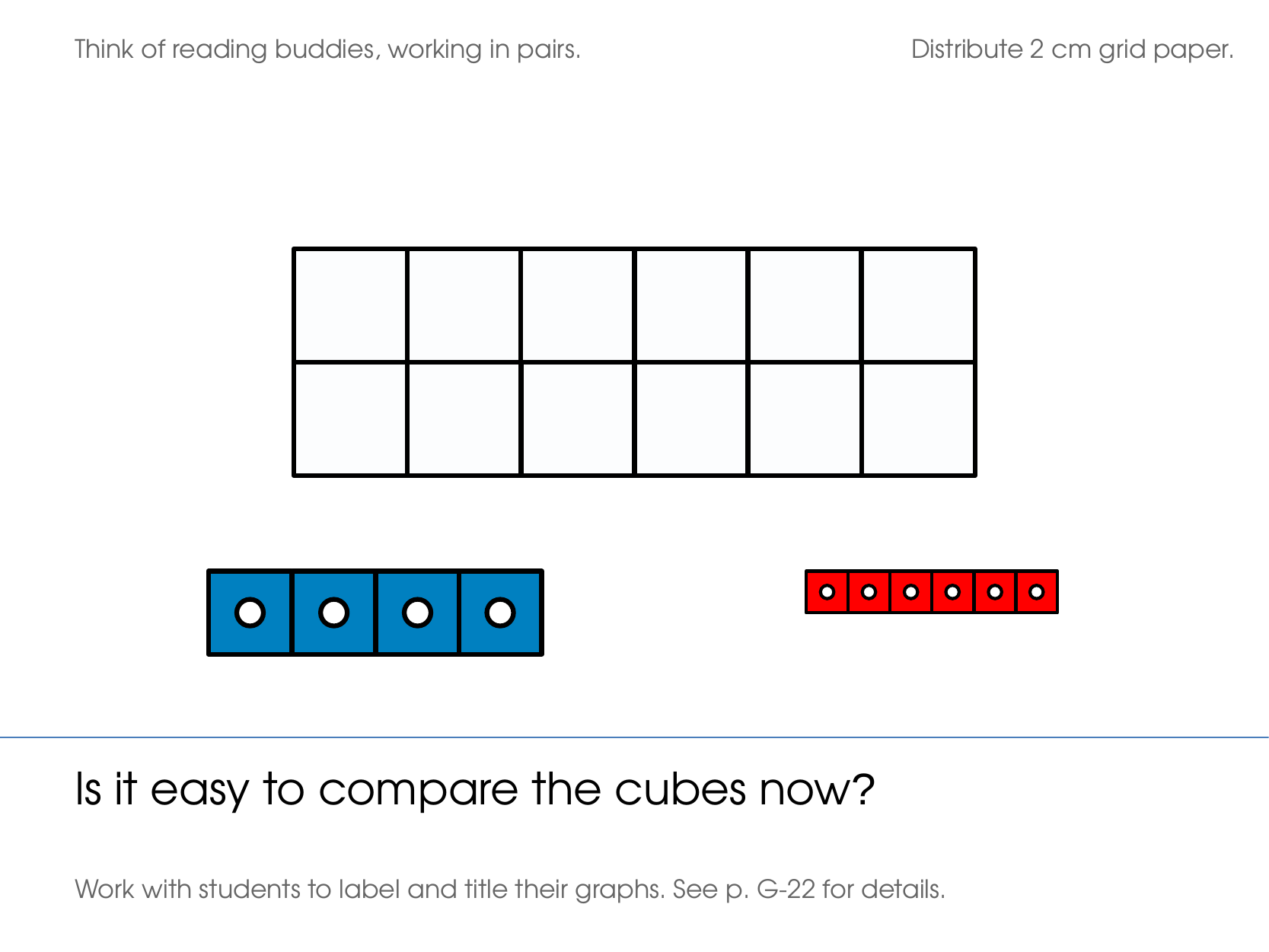

Think of reading buddies, working in pairs.
Distribute 2 cm grid paper.

Is it easy to compare the cubes now?
Work with students to label and title their graphs. See p. G-22 for details.